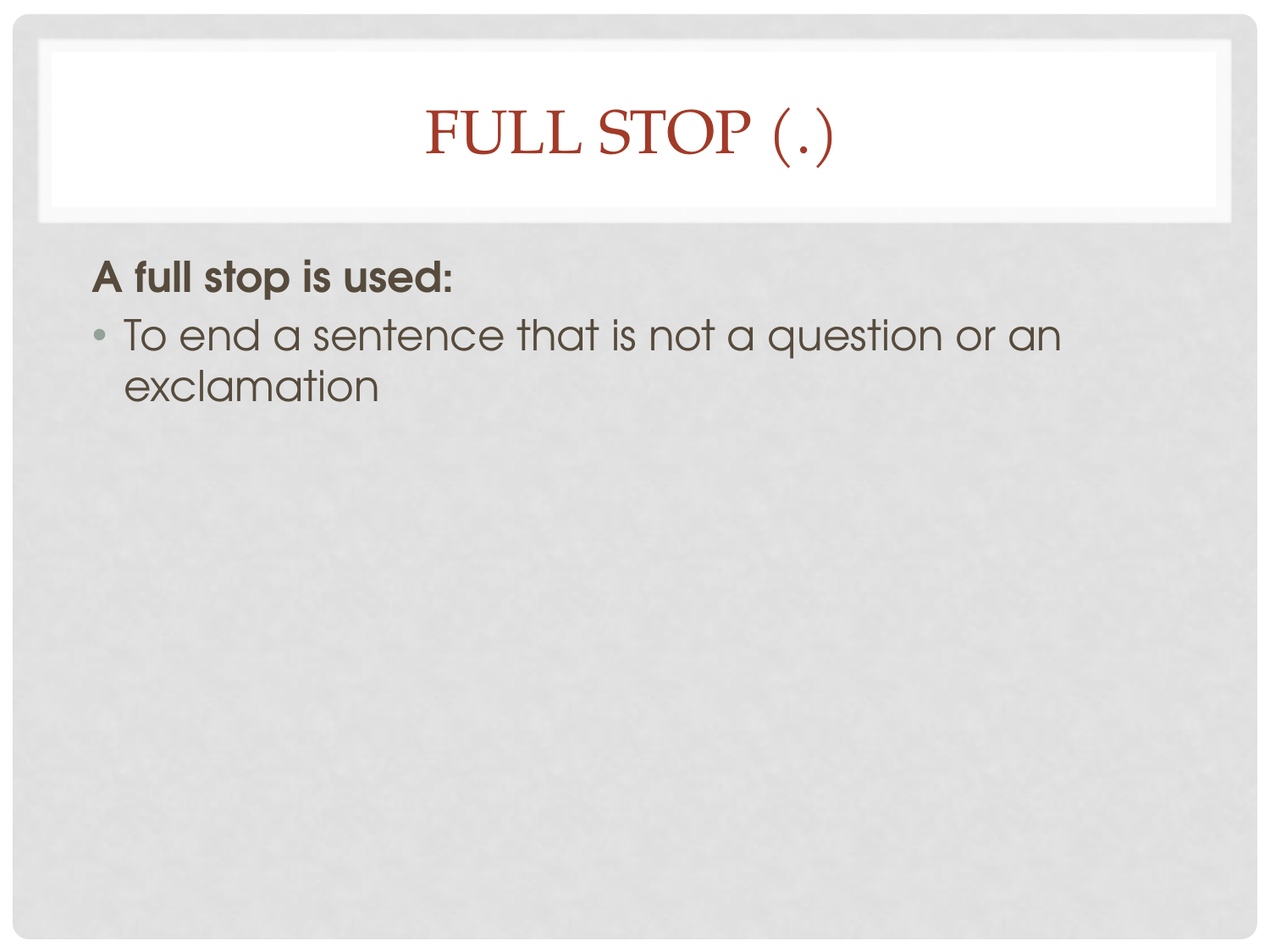

# Full Stop (.)
A full stop is used:
To end a sentence that is not a question or an exclamation